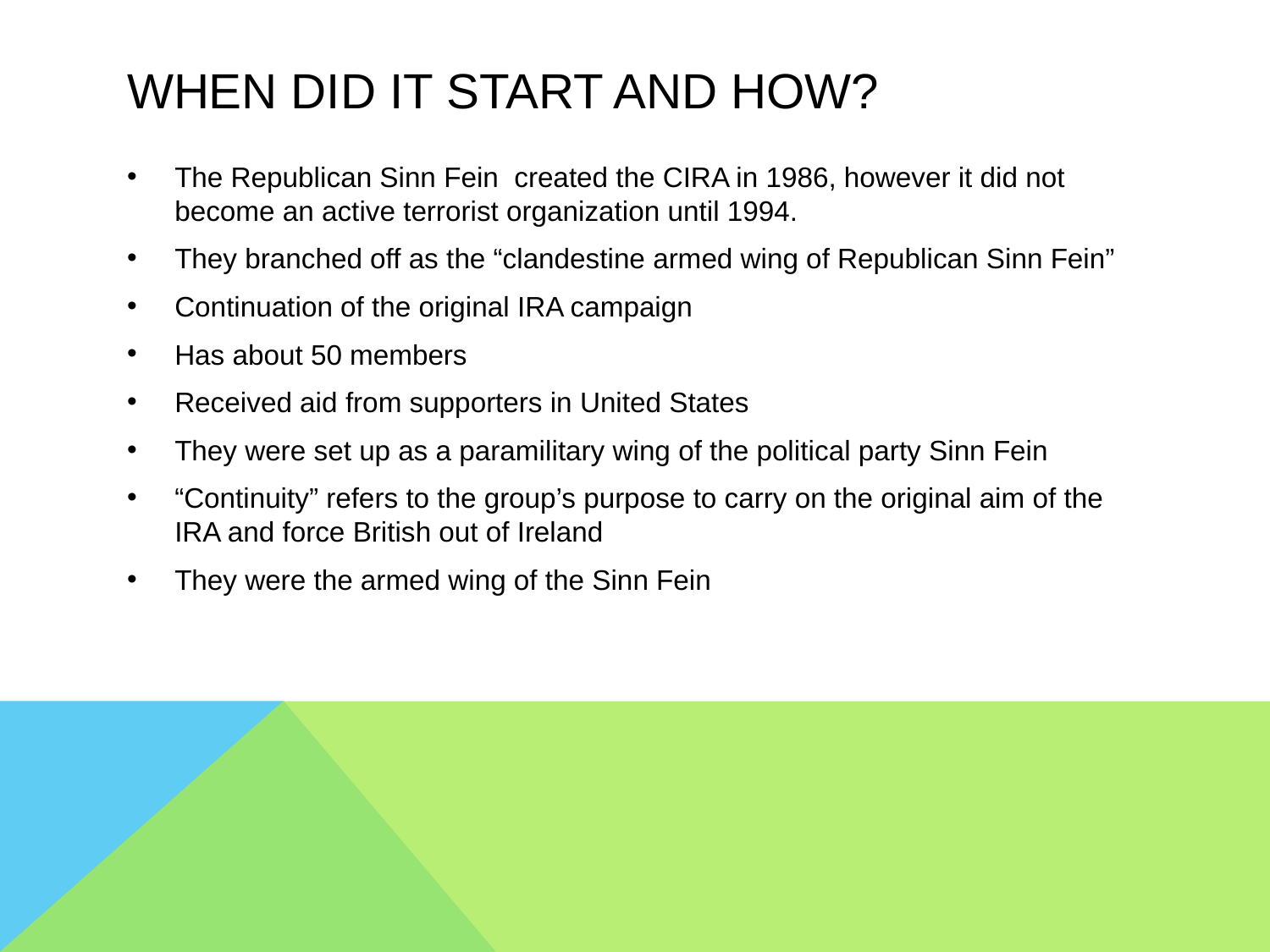

# When did it start and how?
The Republican Sinn Fein  created the CIRA in 1986, however it did not become an active terrorist organization until 1994.
They branched off as the “clandestine armed wing of Republican Sinn Fein”
Continuation of the original IRA campaign
Has about 50 members
Received aid from supporters in United States
They were set up as a paramilitary wing of the political party Sinn Fein
“Continuity” refers to the group’s purpose to carry on the original aim of the IRA and force British out of Ireland
They were the armed wing of the Sinn Fein